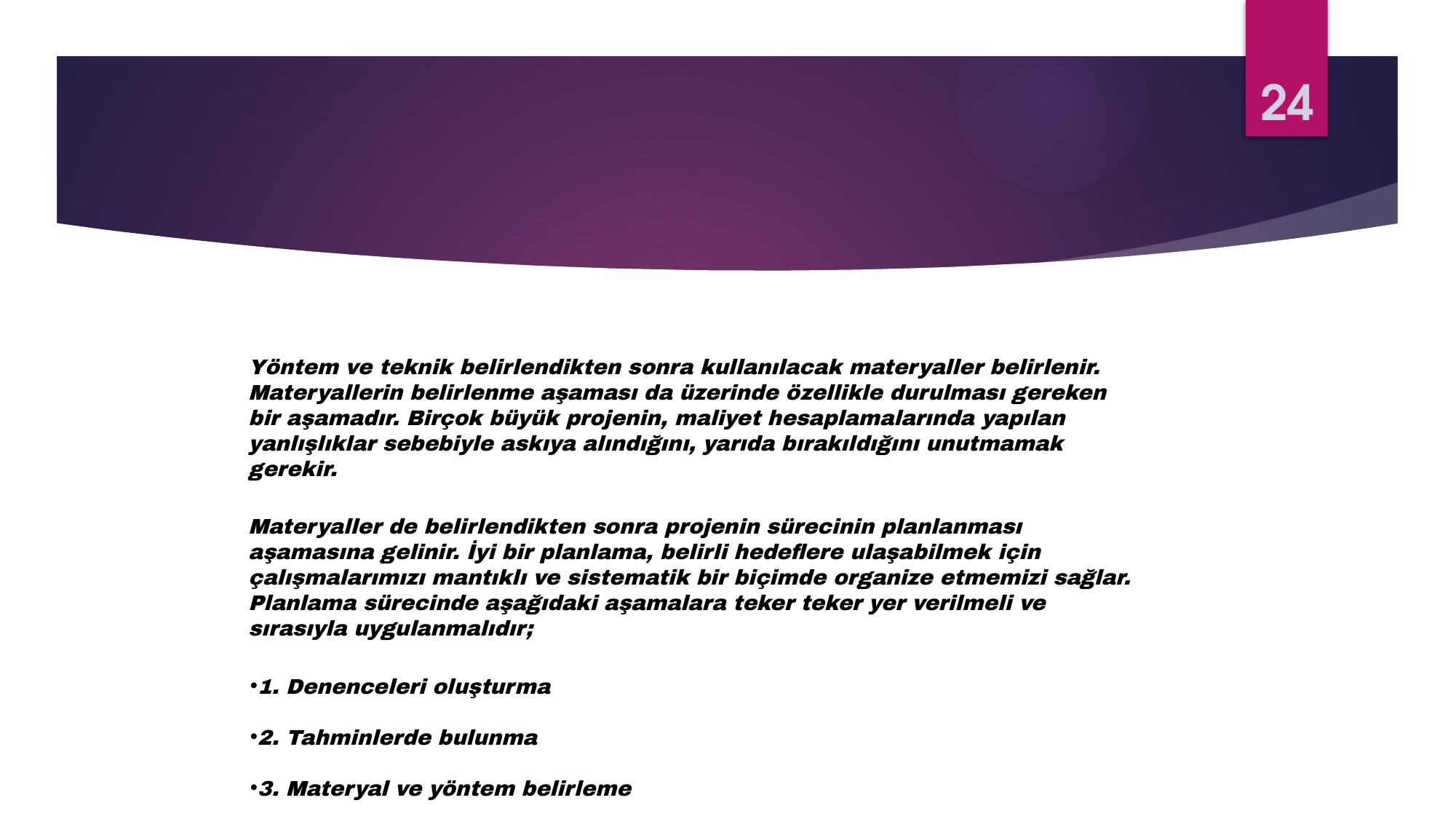

24
Yöntem ve teknik belirlendikten sonra kullanılacak materyaller belirlenir. Materyallerin belirlenme aşaması da üzerinde özellikle durulması gereken bir aşamadır. Birçok büyük projenin, maliyet hesaplamalarında yapılan yanlışlıklar sebebiyle askıya alındığını, yarıda bırakıldığını unutmamak gerekir.
Materyaller de belirlendikten sonra projenin sürecinin planlanması aşamasına gelinir. İyi bir planlama, belirli hedeflere ulaşabilmek için çalışmalarımızı mantıklı ve sistematik bir biçimde organize etmemizi sağlar. Planlama sürecinde aşağıdaki aşamalara teker teker yer verilmeli ve sırasıyla uygulanmalıdır;
1. Denenceleri oluşturma

2. Tahminlerde bulunma

3. Materyal ve yöntem belirleme